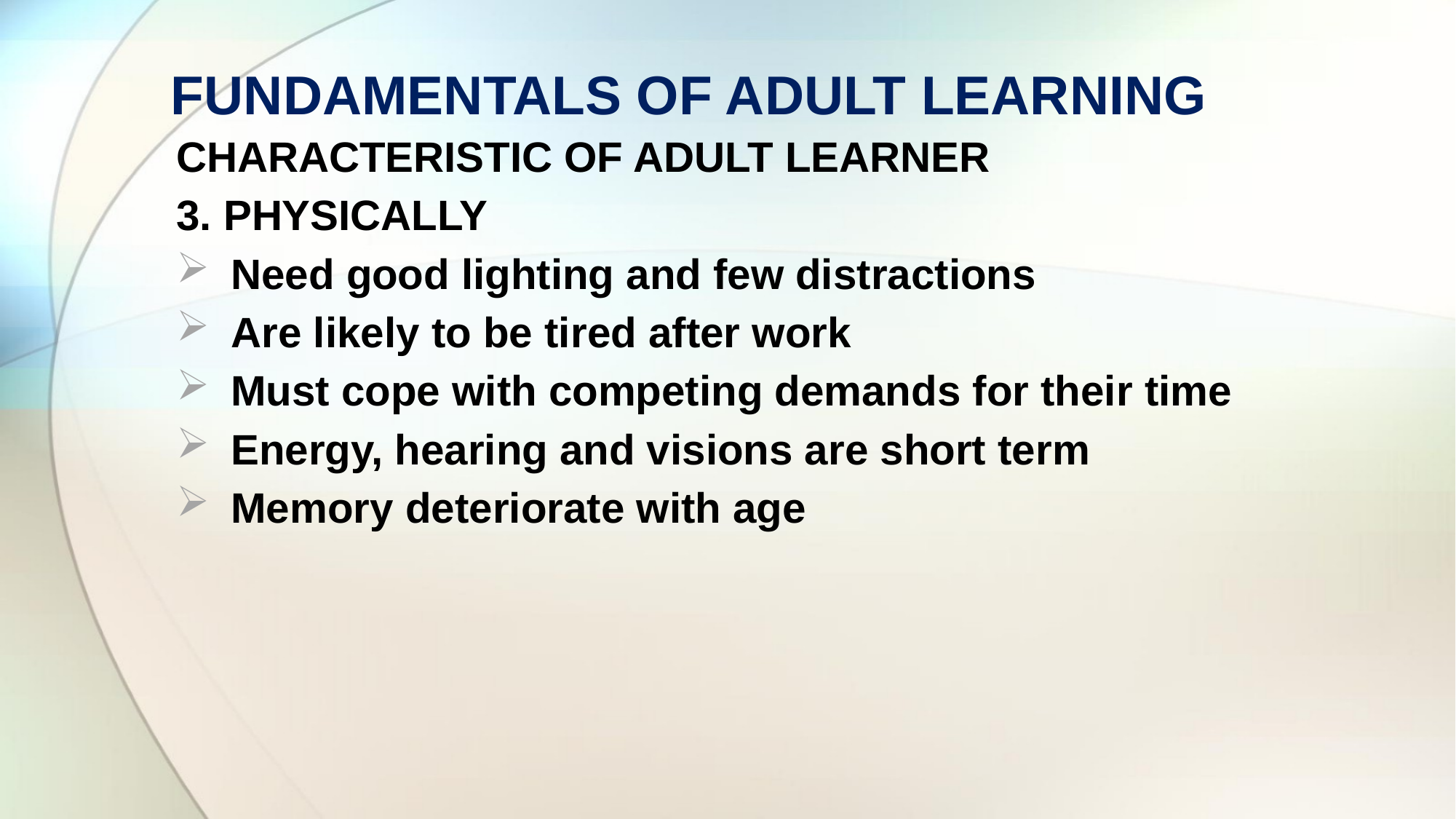

# FUNDAMENTALS OF ADULT LEARNING
CHARACTERISTIC OF ADULT LEARNER
3. PHYSICALLY
Need good lighting and few distractions
Are likely to be tired after work
Must cope with competing demands for their time
Energy, hearing and visions are short term
Memory deteriorate with age